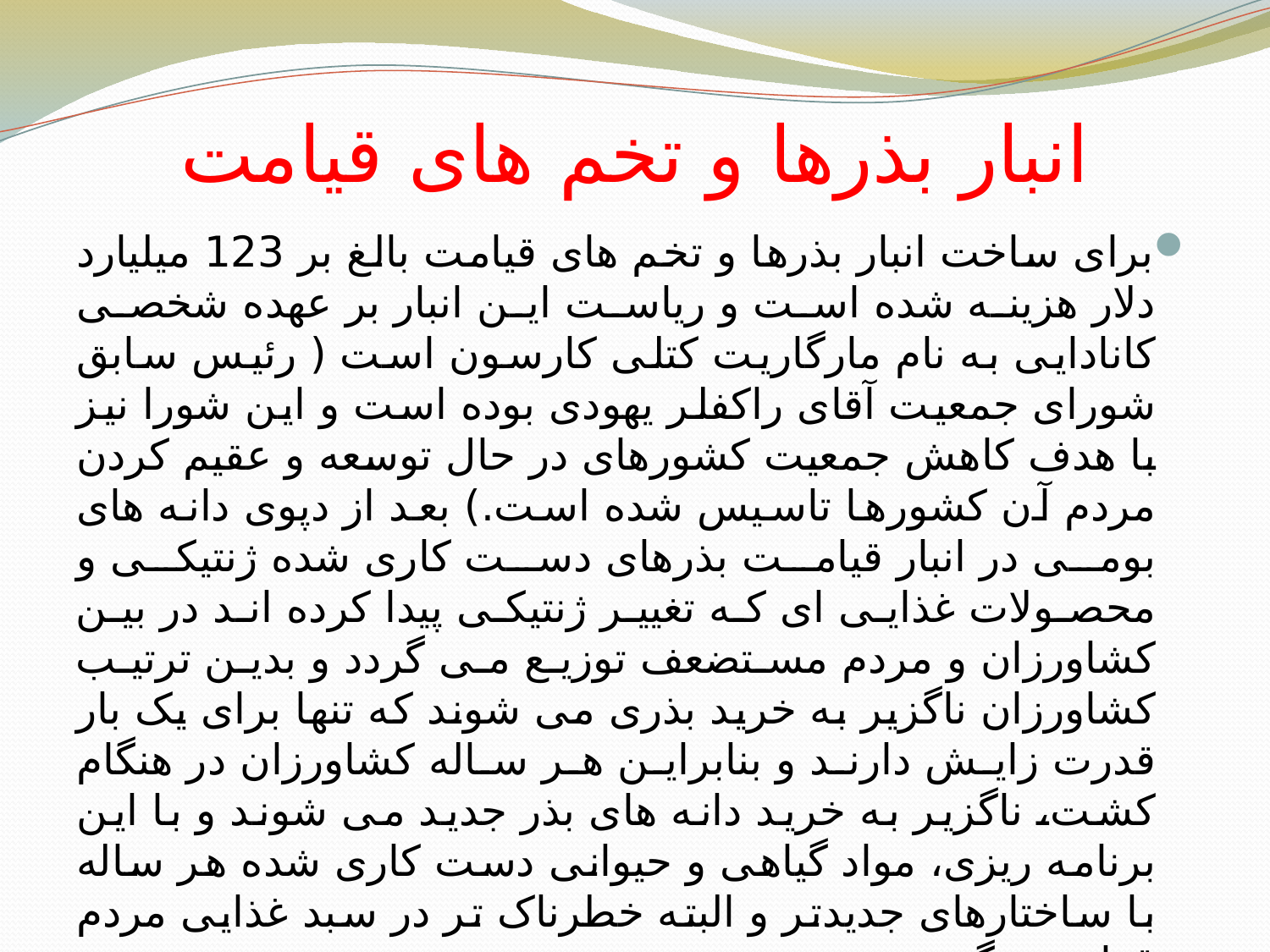

# انبار بذرها و تخم های قیامت
برای ساخت انبار بذرها و تخم های قیامت بالغ بر 123 میلیارد دلار هزینه شده است و ریاست این انبار بر عهده شخصی کانادایی به نام مارگاریت کتلی کارسون است ( رئیس سابق شورای جمعیت آقای راکفلر یهودی بوده است و این شورا نیز با هدف کاهش جمعیت کشورهای در حال توسعه و عقیم کردن مردم آن کشورها تاسیس شده است.) بعد از دپوی دانه های بومی در انبار قیامت بذرهای دست کاری شده ژنتیکی و محصولات غذایی ای که تغییر ژنتیکی پیدا کرده اند در بین کشاورزان و مردم مستضعف توزیع می گردد و بدین ترتیب کشاورزان ناگزیر به خرید بذری می شوند که تنها برای یک بار قدرت زایش دارند و بنابراین هر ساله کشاورزان در هنگام کشت، ناگزیر به خرید دانه های بذر جدید می شوند و با این برنامه ریزی، مواد گیاهی و حیوانی دست کاری شده هر ساله با ساختارهای جدیدتر و البته خطرناک تر در سبد غذایی مردم قرار می گیرد.